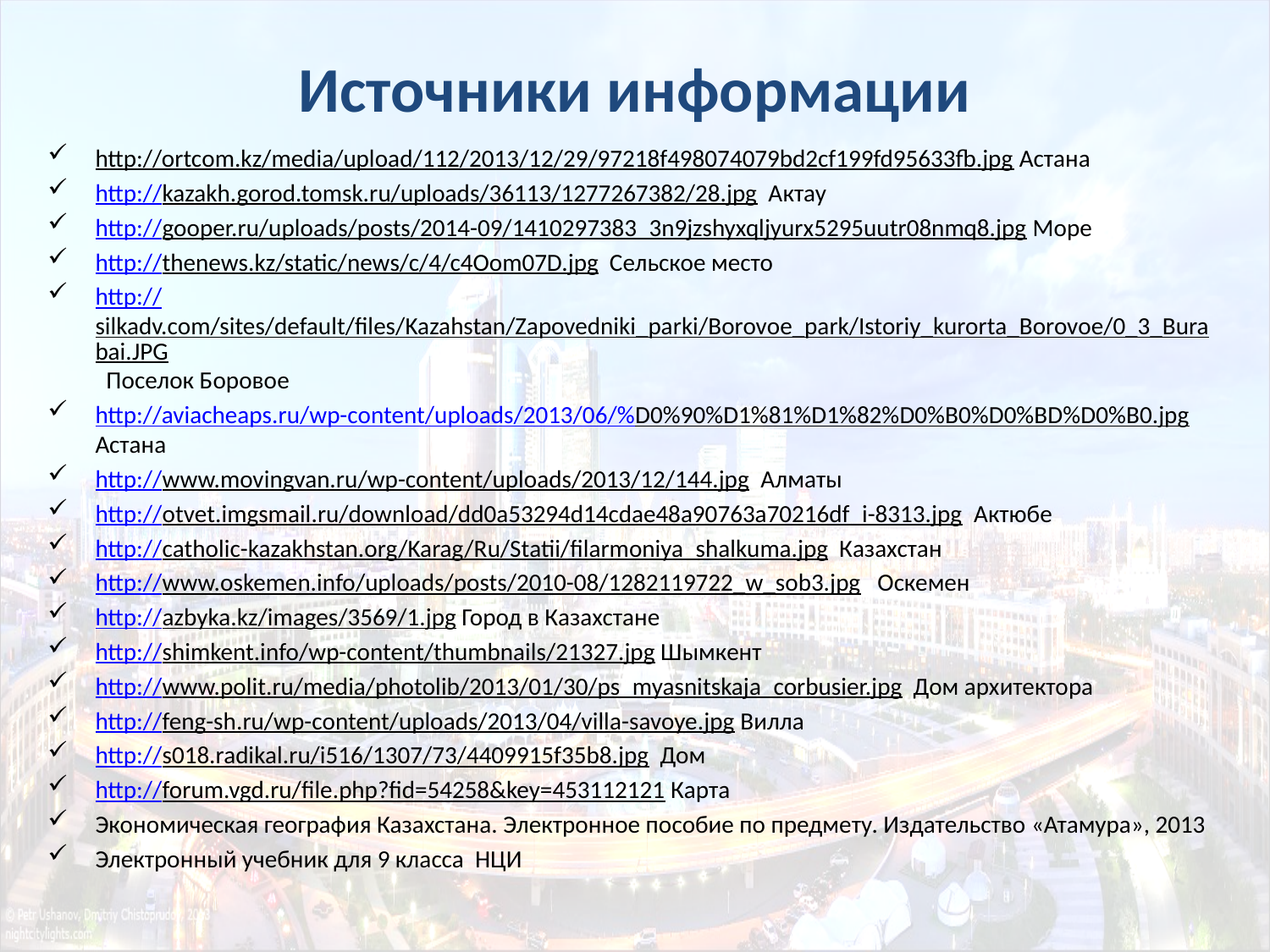

# Источники информации
http://ortcom.kz/media/upload/112/2013/12/29/97218f498074079bd2cf199fd95633fb.jpg Астана
http://kazakh.gorod.tomsk.ru/uploads/36113/1277267382/28.jpg  Актау
http://gooper.ru/uploads/posts/2014-09/1410297383_3n9jzshyxqljyurx5295uutr08nmq8.jpg Море
http://thenews.kz/static/news/c/4/c4Oom07D.jpg  Сельское место
http://silkadv.com/sites/default/files/Kazahstan/Zapovedniki_parki/Borovoe_park/Istoriy_kurorta_Borovoe/0_3_Burabai.JPG  Поселок Боровое
http://aviacheaps.ru/wp-content/uploads/2013/06/%D0%90%D1%81%D1%82%D0%B0%D0%BD%D0%B0.jpg Астана
http://www.movingvan.ru/wp-content/uploads/2013/12/144.jpg  Алматы
http://otvet.imgsmail.ru/download/dd0a53294d14cdae48a90763a70216df_i-8313.jpg  Актюбе
http://catholic-kazakhstan.org/Karag/Ru/Statii/filarmoniya_shalkuma.jpg  Казахстан
http://www.oskemen.info/uploads/posts/2010-08/1282119722_w_sob3.jpg   Оскемен
http://azbyka.kz/images/3569/1.jpg Город в Казахстане
http://shimkent.info/wp-content/thumbnails/21327.jpg Шымкент
http://www.polit.ru/media/photolib/2013/01/30/ps_myasnitskaja_corbusier.jpg  Дом архитектора
http://feng-sh.ru/wp-content/uploads/2013/04/villa-savoye.jpg Вилла
http://s018.radikal.ru/i516/1307/73/4409915f35b8.jpg  Дом
http://forum.vgd.ru/file.php?fid=54258&key=453112121 Карта
Экономическая география Казахстана. Электронное пособие по предмету. Издательство «Атамура», 2013
Электронный учебник для 9 класса  НЦИ